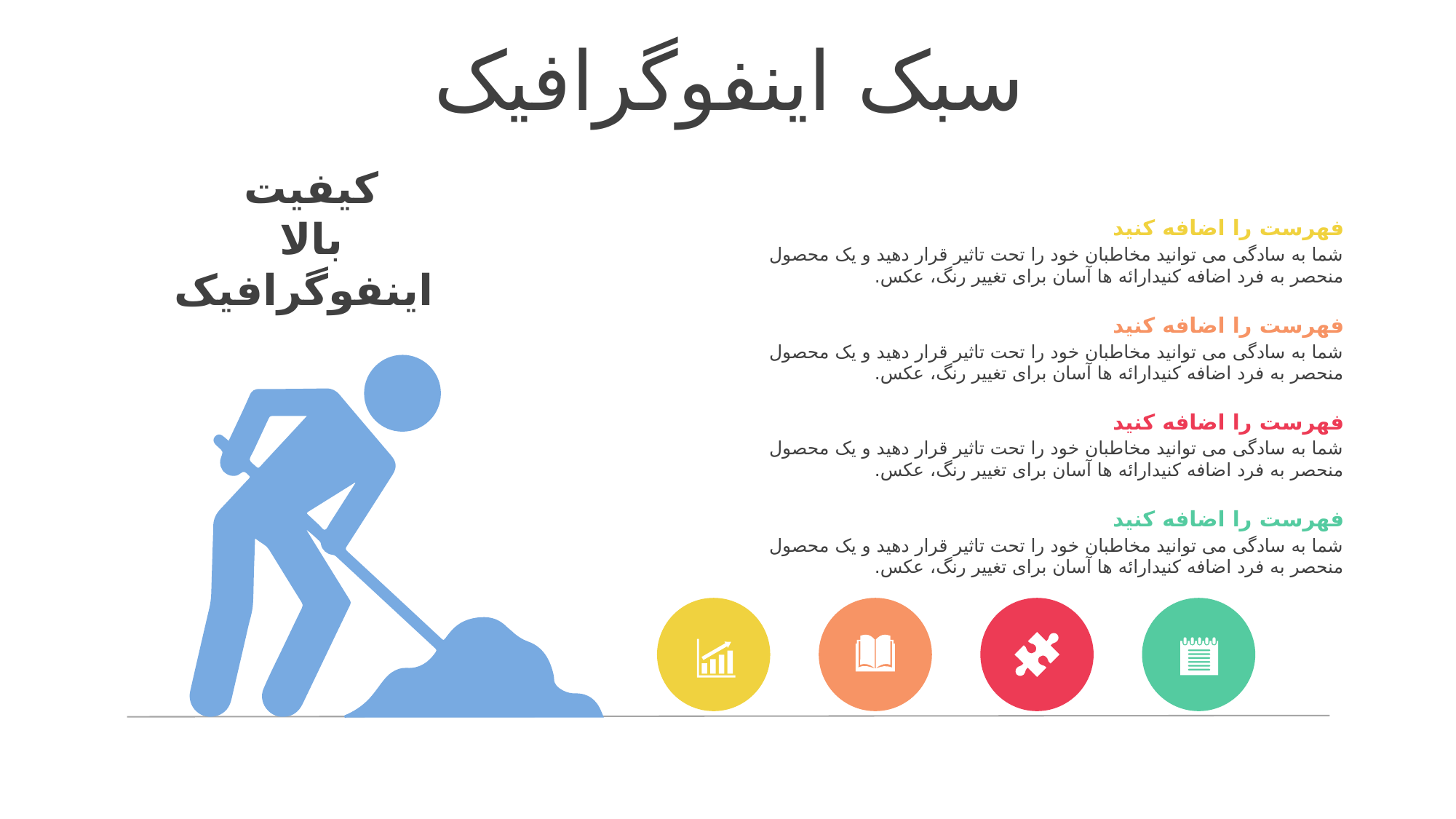

سبک اینفوگرافیک
کیفیت
بالا
اینفوگرافیک
فهرست را اضافه کنید
شما به سادگی می توانید مخاطبان خود را تحت تاثیر قرار دهید و یک محصول منحصر به فرد اضافه کنیدارائه ها آسان برای تغییر رنگ، عکس.
فهرست را اضافه کنید
شما به سادگی می توانید مخاطبان خود را تحت تاثیر قرار دهید و یک محصول منحصر به فرد اضافه کنیدارائه ها آسان برای تغییر رنگ، عکس.

فهرست را اضافه کنید
شما به سادگی می توانید مخاطبان خود را تحت تاثیر قرار دهید و یک محصول منحصر به فرد اضافه کنیدارائه ها آسان برای تغییر رنگ، عکس.
فهرست را اضافه کنید
شما به سادگی می توانید مخاطبان خود را تحت تاثیر قرار دهید و یک محصول منحصر به فرد اضافه کنیدارائه ها آسان برای تغییر رنگ، عکس.